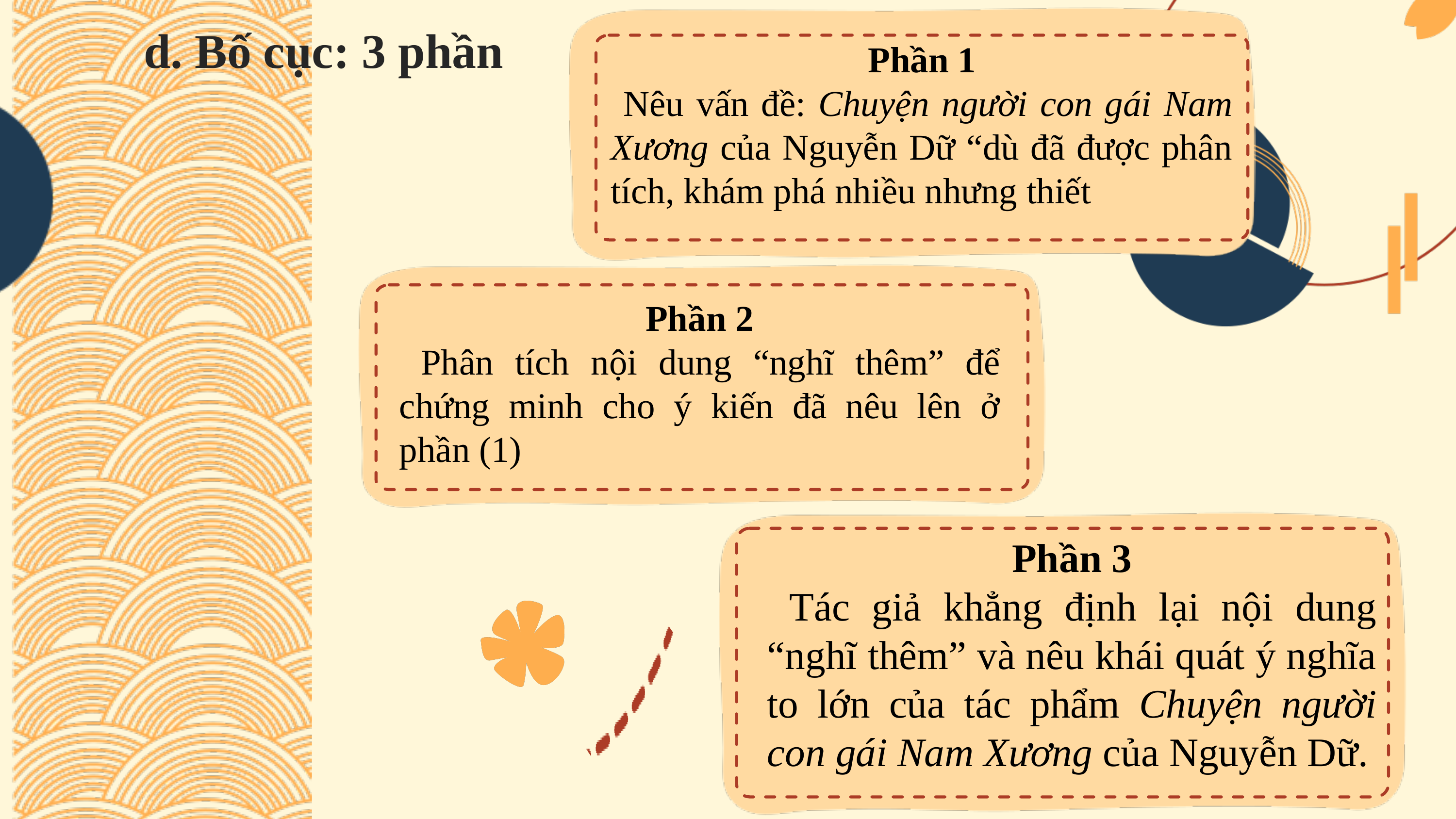

d. Bố cục: 3 phần

Phần 1
 Nêu vấn đề: Chuyện người con gái Nam Xương của Nguyễn Dữ “dù đã được phân tích, khám phá nhiều nhưng thiết

Phần 2
 Phân tích nội dung “nghĩ thêm” để chứng minh cho ý kiến đã nêu lên ở phần (1)

Phần 3
 Tác giả khẳng định lại nội dung “nghĩ thêm” và nêu khái quát ý nghĩa to lớn của tác phẩm Chuyện người con gái Nam Xương của Nguyễn Dữ.